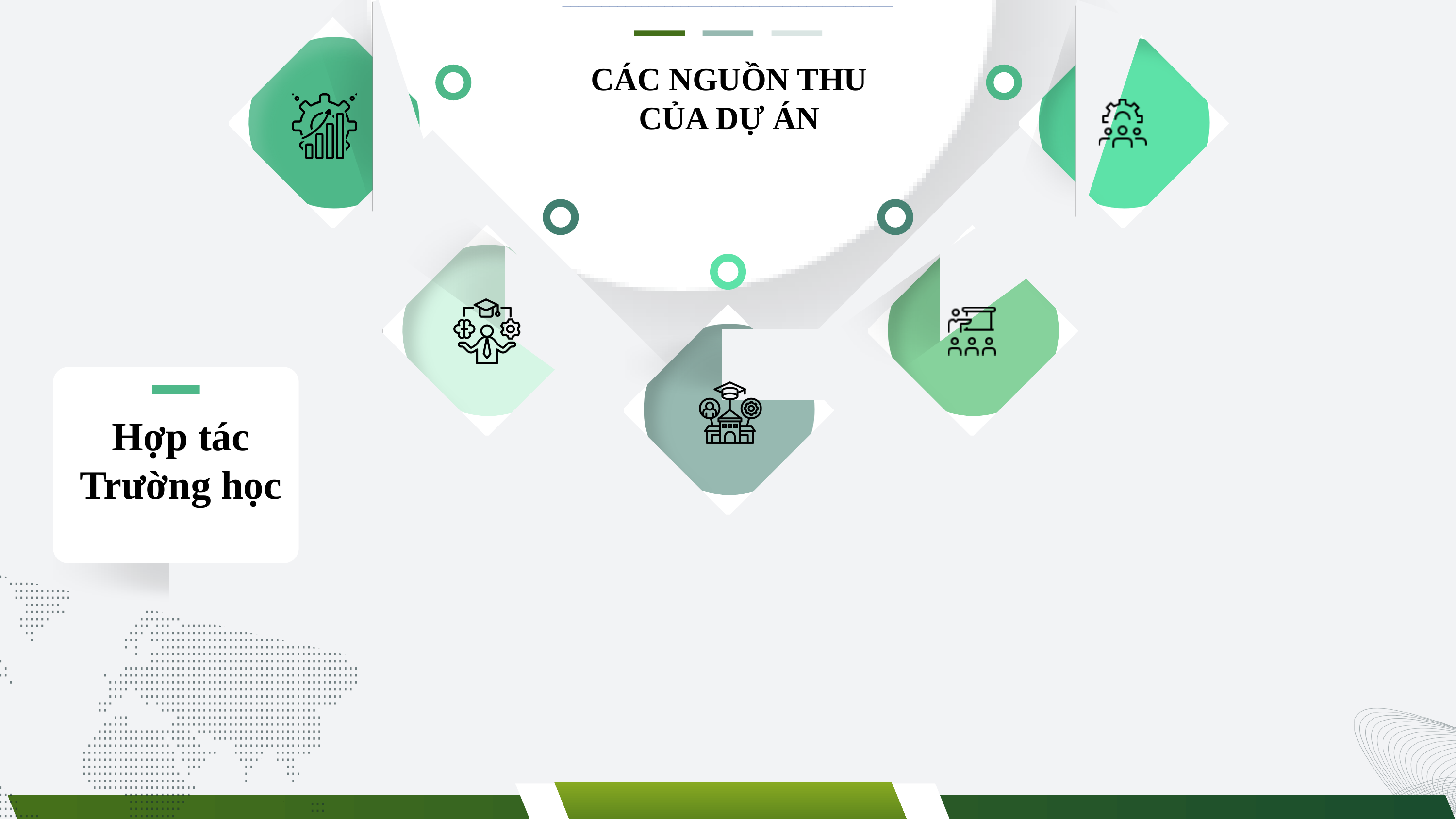

__________________________________________

CÁC NGUỒN THU CỦA DỰ ÁN

Hợp tác Trường học